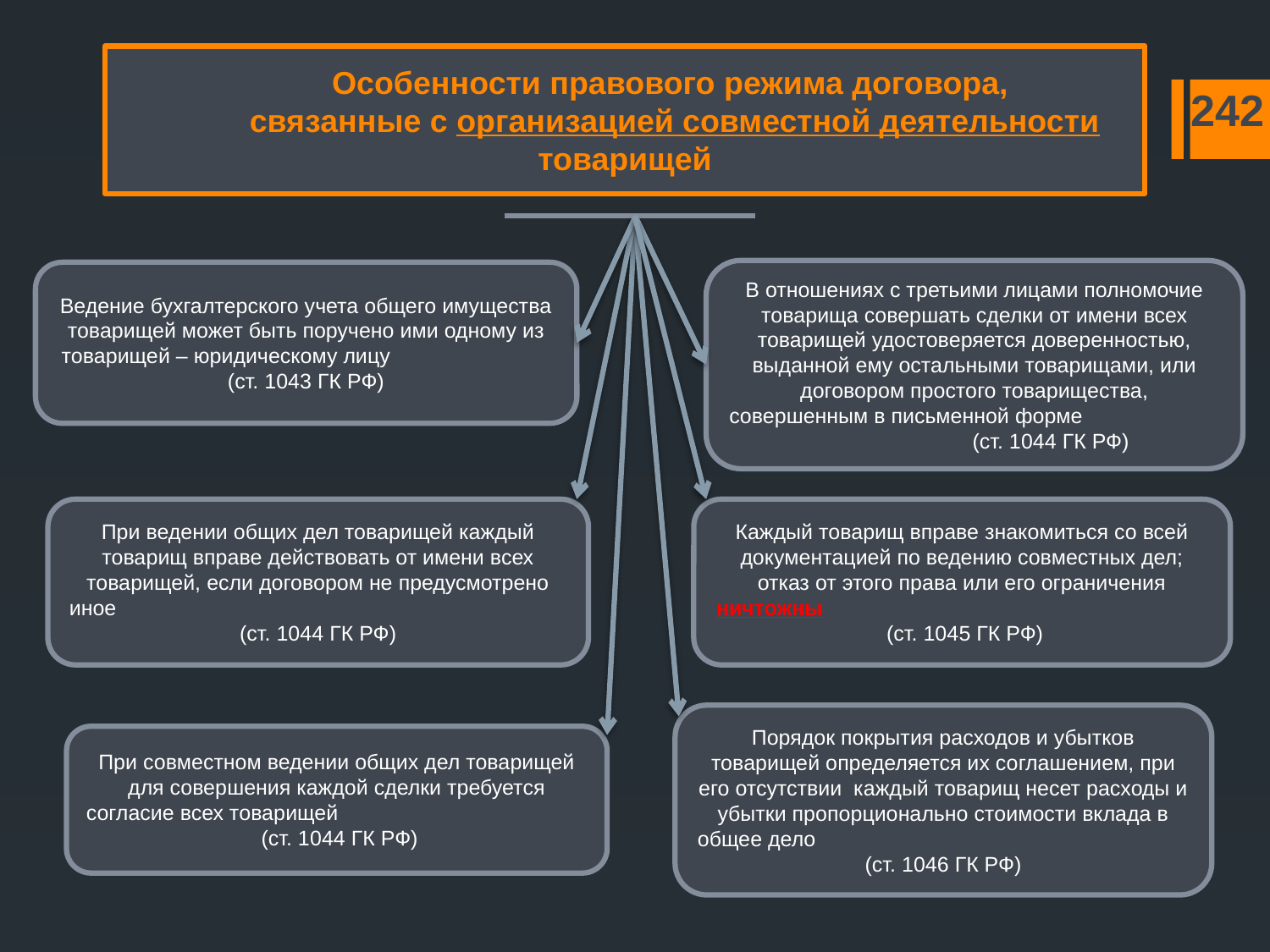

Особенности правового режима договора,
связанные с организацией совместной деятельности товарищей
242
В отношениях с третьими лицами полномочие товарища совершать сделки от имени всех товарищей удостоверяется доверенностью, выданной ему остальными товарищами, или договором простого товарищества, совершенным в письменной форме                                                  (ст. 1044 ГК РФ)
Ведение бухгалтерского учета общего имущества товарищей может быть поручено ими одному из товарищей – юридическому лицу                            (ст. 1043 ГК РФ)
При ведении общих дел товарищей каждый товарищ вправе действовать от имени всех товарищей, если договором не предусмотрено иное                                                                             (ст. 1044 ГК РФ)
Каждый товарищ вправе знакомиться со всей документацией по ведению совместных дел; отказ от этого права или его ограничения ничтожны                                                                   (ст. 1045 ГК РФ)
Порядок покрытия расходов и убытков товарищей определяется их соглашением, при его отсутствии  каждый товарищ несет расходы и убытки пропорционально стоимости вклада в общее дело                                                                (ст. 1046 ГК РФ)
При совместном ведении общих дел товарищей для совершения каждой сделки требуется согласие всех товарищей                                            (ст. 1044 ГК РФ)